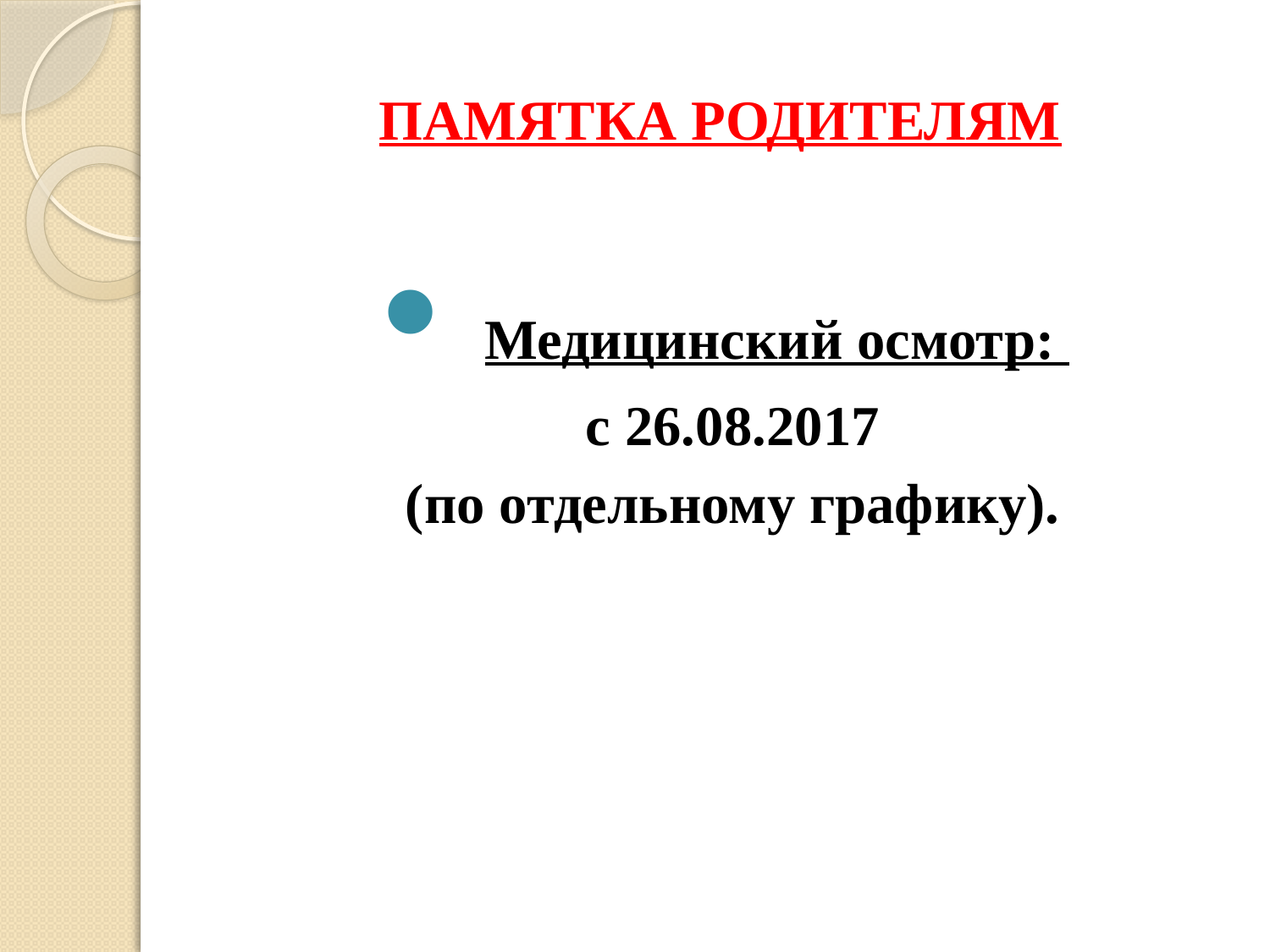

# ПАМЯТКА РОДИТЕЛЯМ
 Медицинский осмотр:
  с 26.08.2017
 (по отдельному графику).